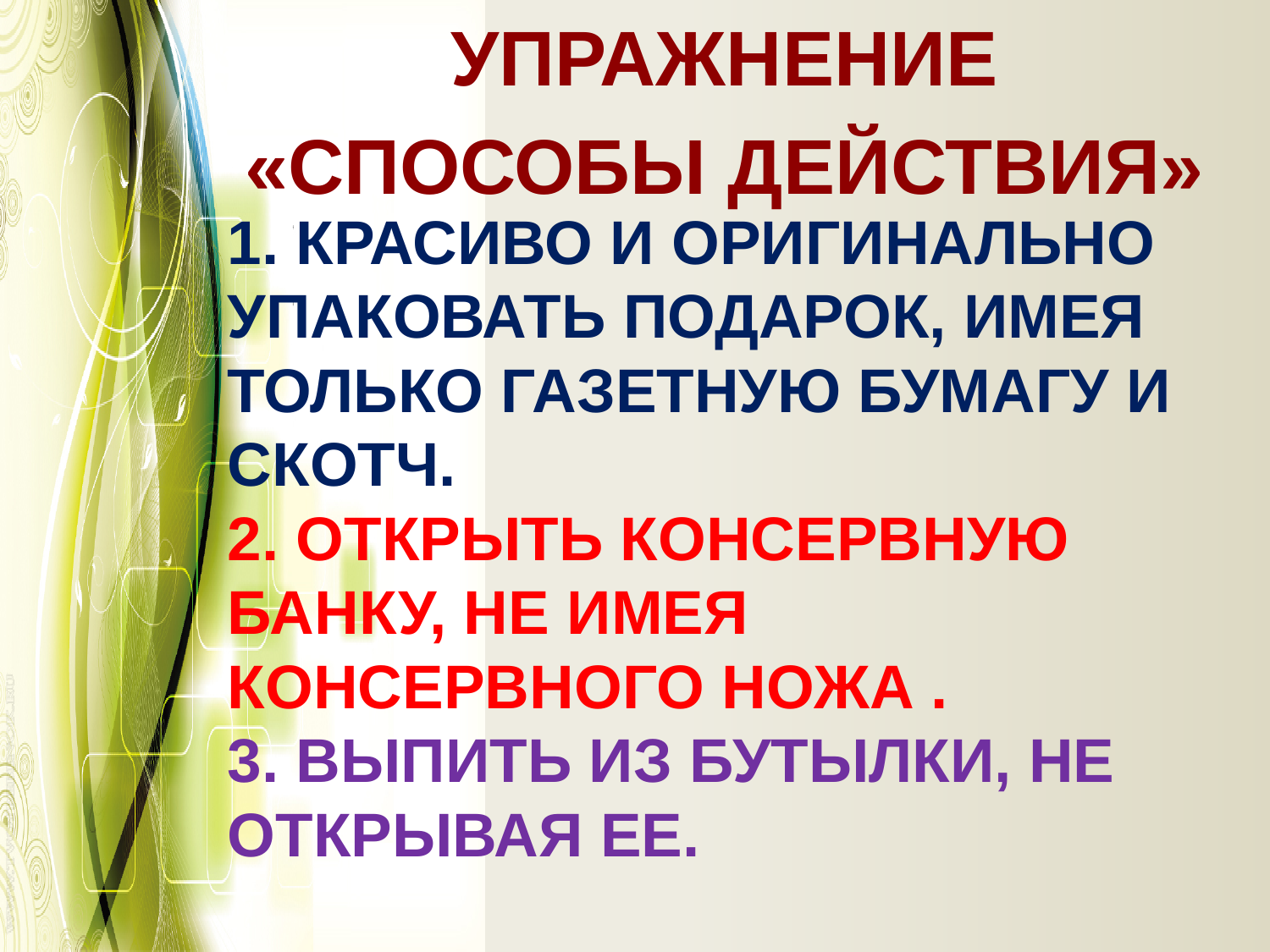

УПРАЖНЕНИЕ
«СПОСОБЫ ДЕЙСТВИЯ»
# 1. Красиво и оригинально упаковать подарок, имея только газетную бумагу и скотч. 2. Открыть консервную банку, не имея консервного ножа . 3. выпить из бутылки, не открывая ее.